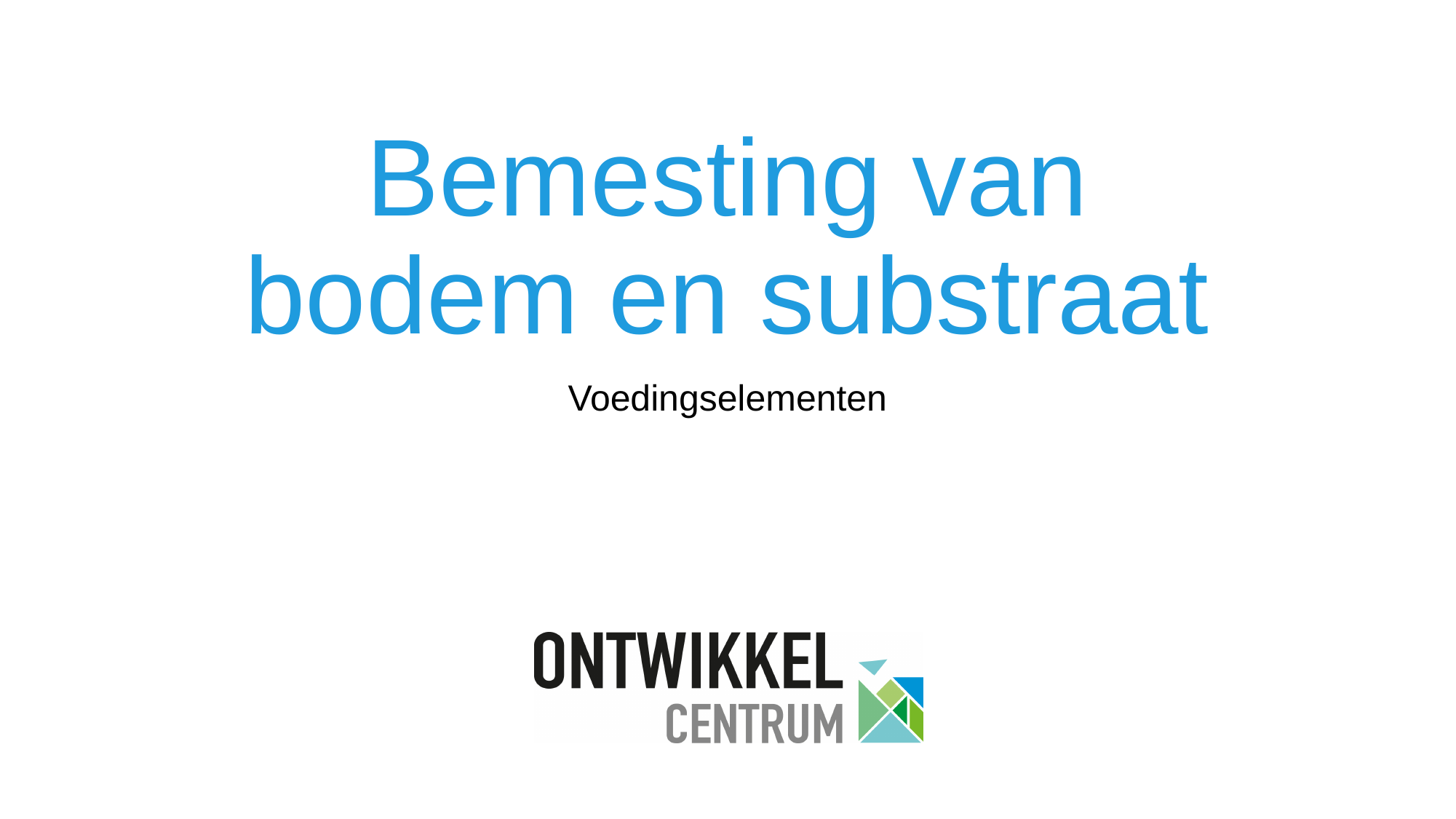

# Bemesting van bodem en substraat
Voedingselementen